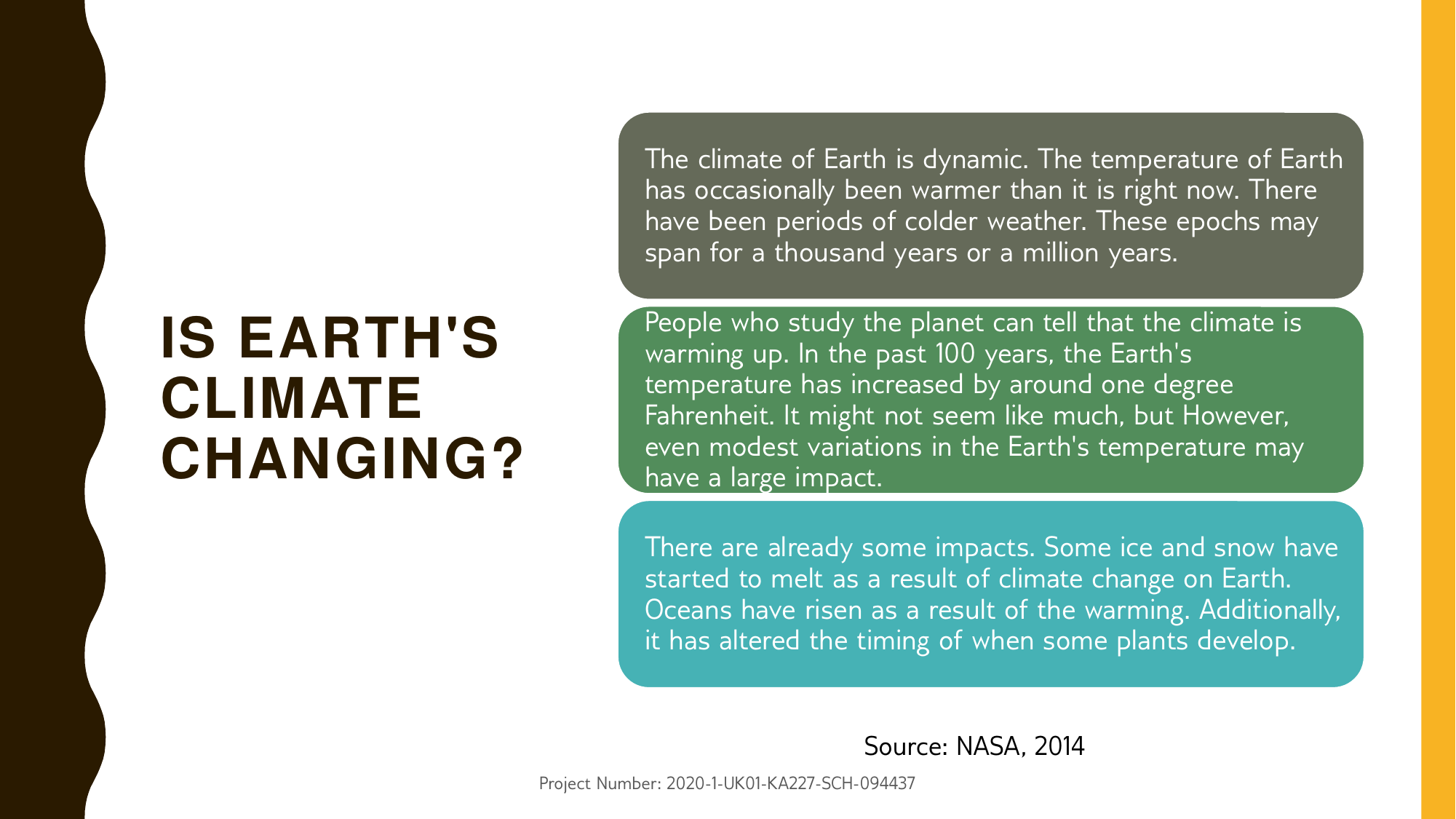

# Is Earth's Climate Changing?
The climate of Earth is dynamic. The temperature of Earth has occasionally been warmer than it is right now. There have been periods of colder weather. These epochs may span for a thousand years or a million years.
People who study the planet can tell that the climate is warming up. In the past 100 years, the Earth's temperature has increased by around one degree Fahrenheit. It might not seem like much, but However, even modest variations in the Earth's temperature may have a large impact.
There are already some impacts. Some ice and snow have started to melt as a result of climate change on Earth. Oceans have risen as a result of the warming. Additionally, it has altered the timing of when some plants develop.
Source: NASA, 2014
Project Number: 2020-1-UK01-KA227-SCH-094437